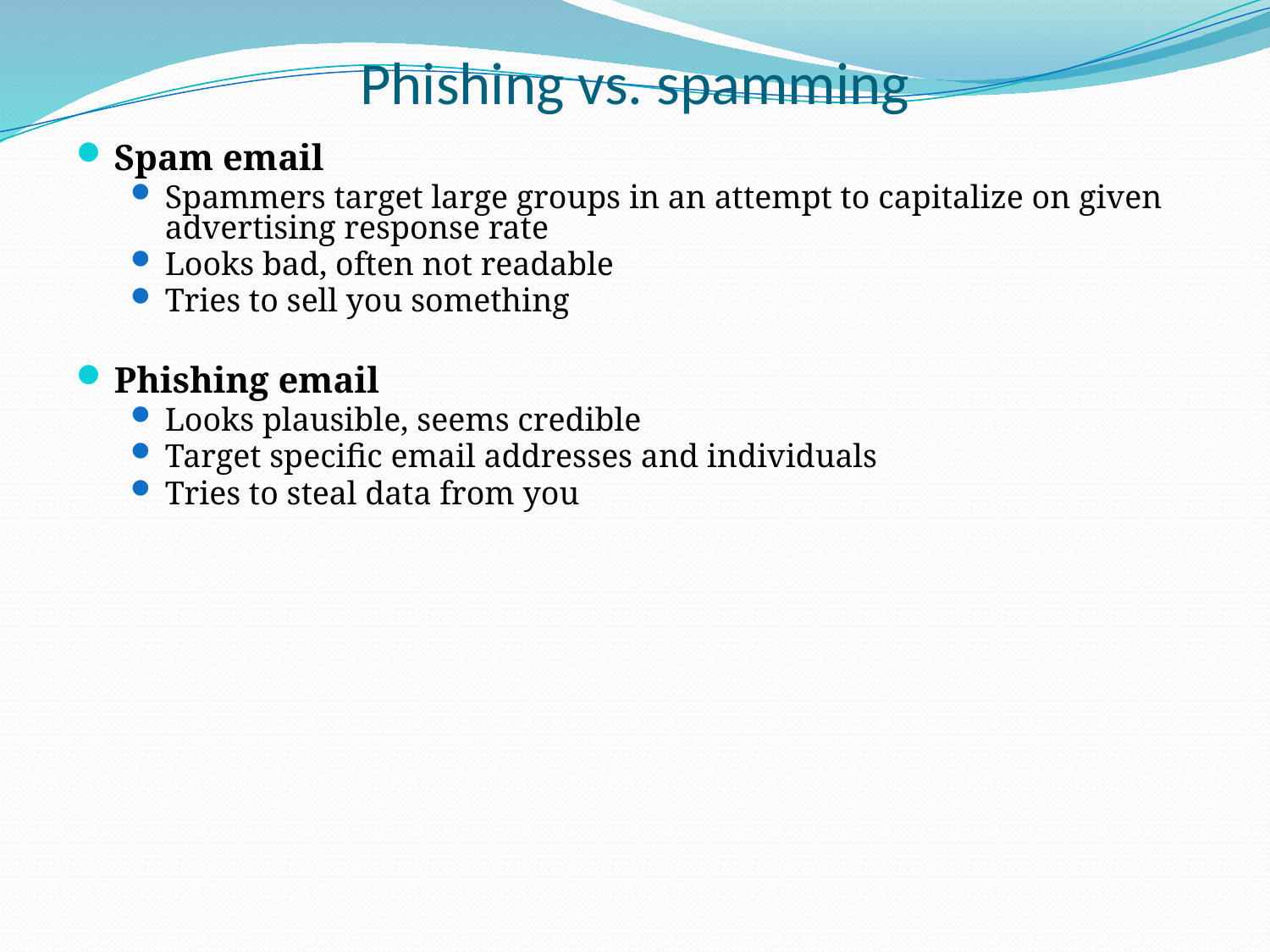

# Phishing vs. spamming
Spam email
Spammers target large groups in an attempt to capitalize on given advertising response rate
Looks bad, often not readable
Tries to sell you something

Phishing email
Looks plausible, seems credible
Target specific email addresses and individuals
Tries to steal data from you